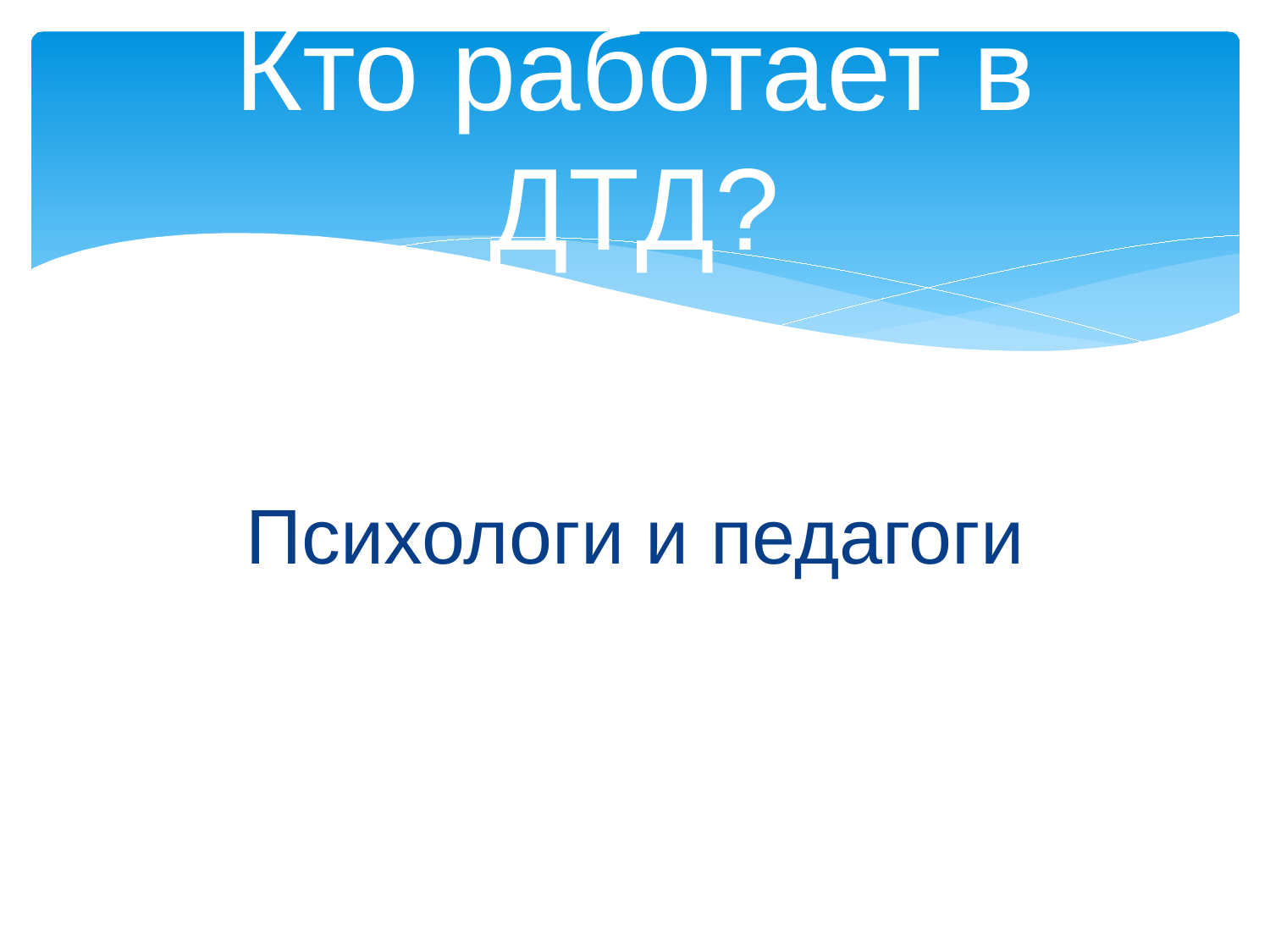

# Кто работает в ДТД?

Психологи и педагоги